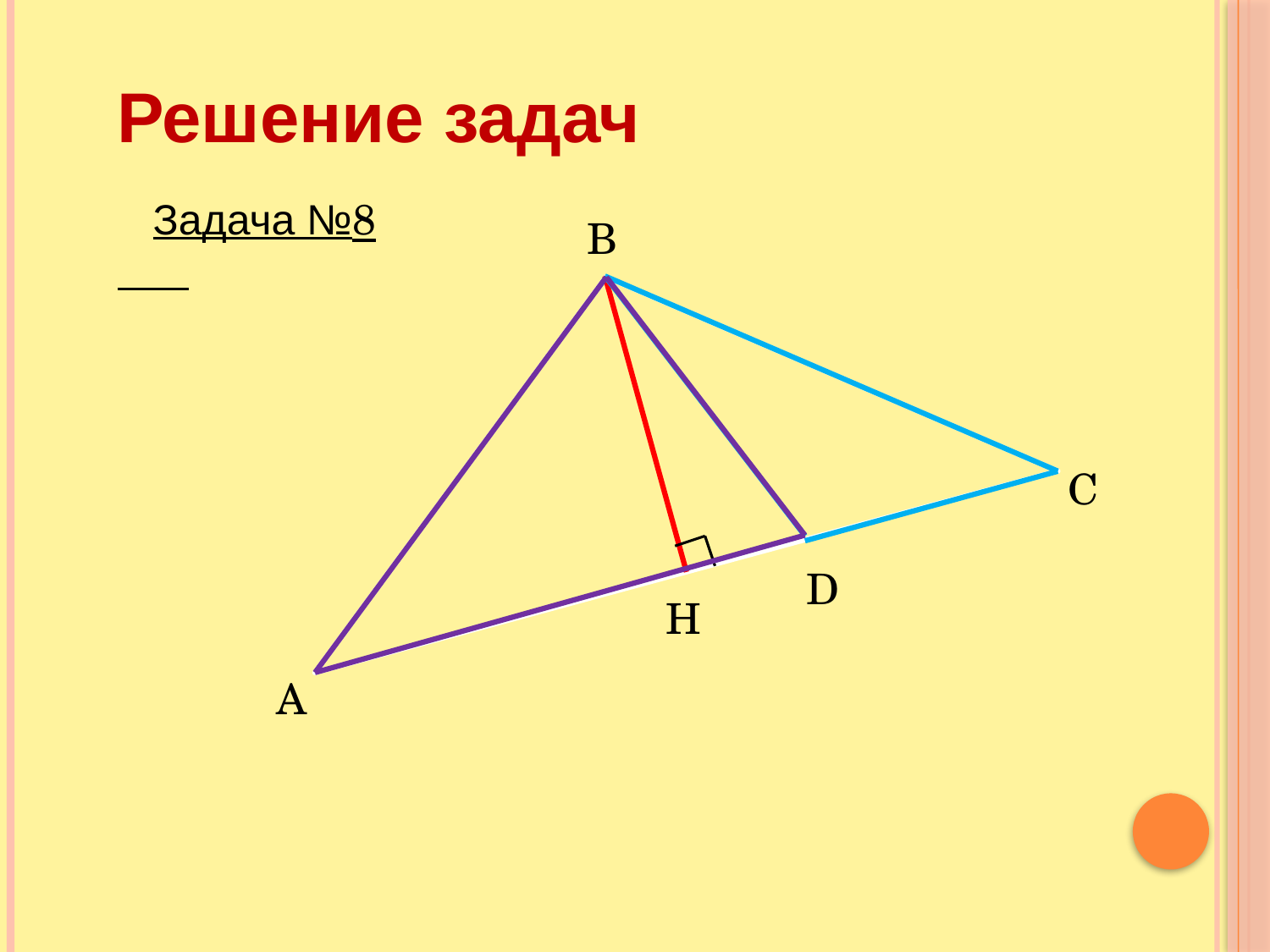

Решение задач
   Задача №8

B

C
D
H
A